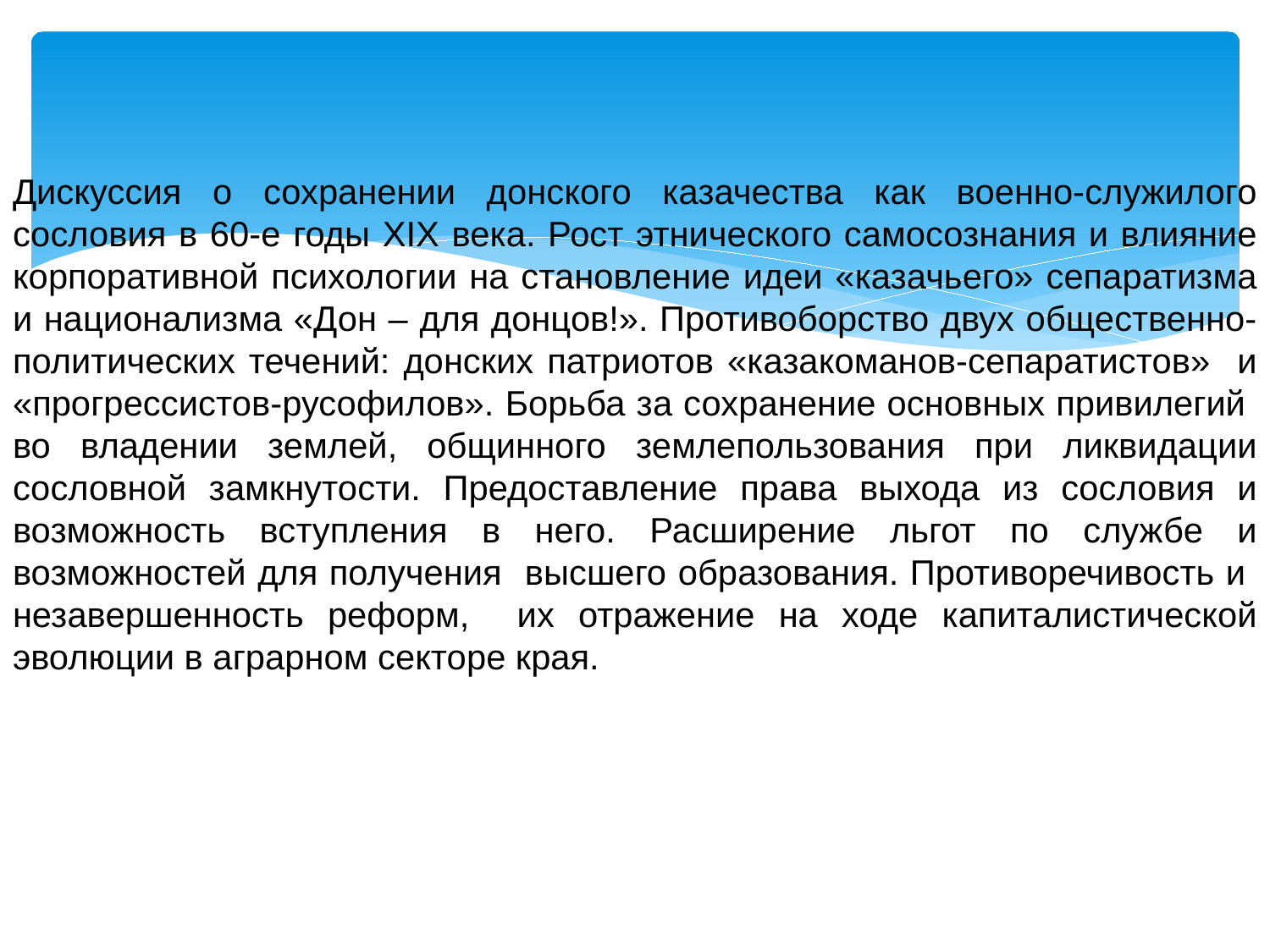

Дискуссия о сохранении донского казачества как военно-служилого сословия в 60-е годы XIX века. Рост этнического самосознания и влияние корпоративной психологии на становление идеи «казачьего» сепаратизма и национализма «Дон – для донцов!». Противоборство двух общественно-политических течений: донских патриотов «казакоманов-сепаратистов»  и «прогрессистов-русофилов». Борьба за сохранение основных привилегий  во владении землей, общинного землепользования при ликвидации сословной замкнутости. Предоставление права выхода из сословия и возможность вступления в него. Расширение льгот по службе и возможностей для получения  высшего образования. Противоречивость и  незавершенность реформ,  их отражение на ходе капиталистической эволюции в аграрном секторе края.